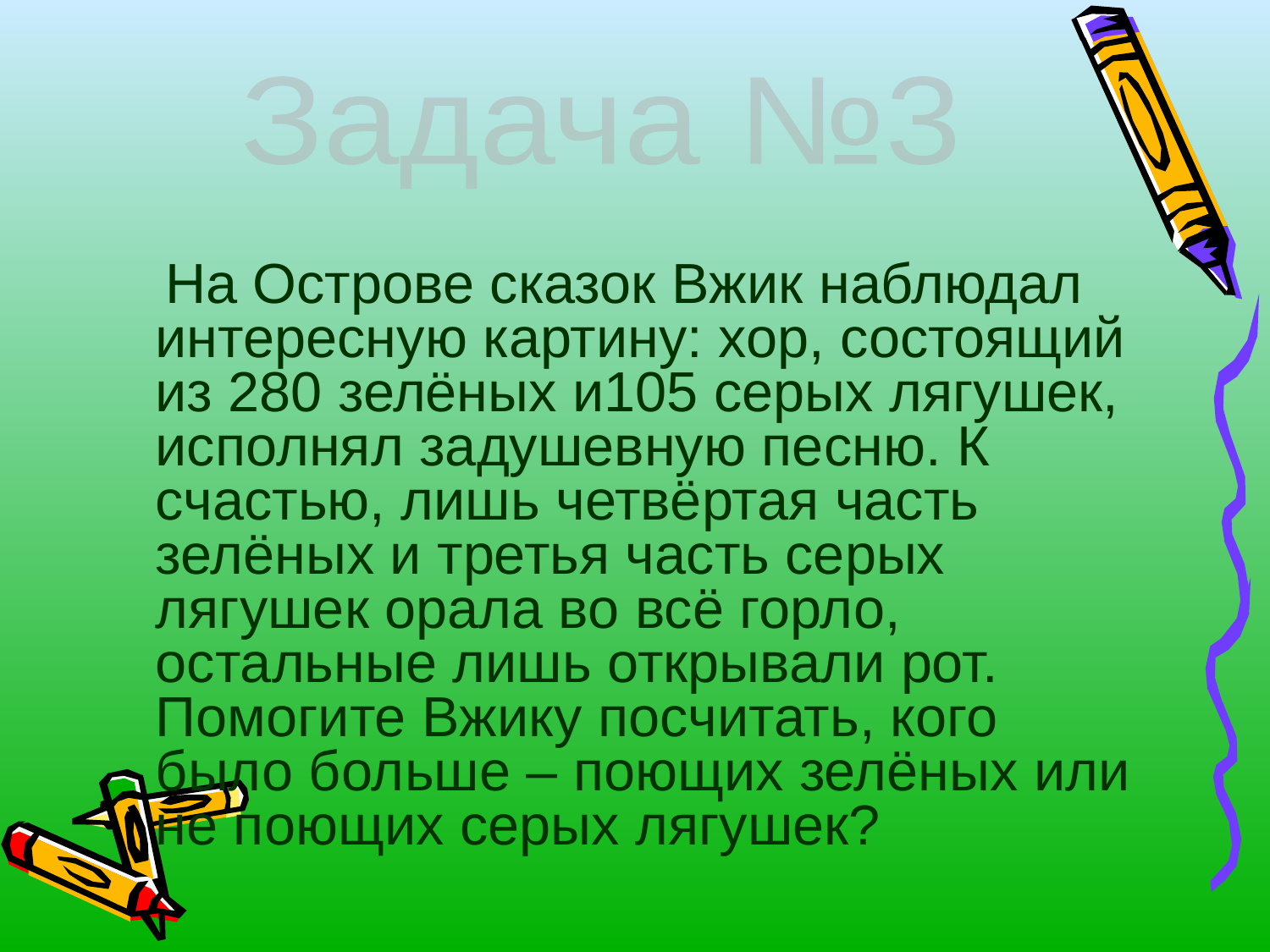

#
Задача №3
      На Острове сказок Вжик наблюдал интересную картину: хор, состоящий из 280 зелёных и105 серых лягушек, исполнял задушевную песню. К счастью, лишь четвёртая часть зелёных и третья часть серых лягушек орала во всё горло, остальные лишь открывали рот. Помогите Вжику посчитать, кого было больше – поющих зелёных или не поющих серых лягушек?